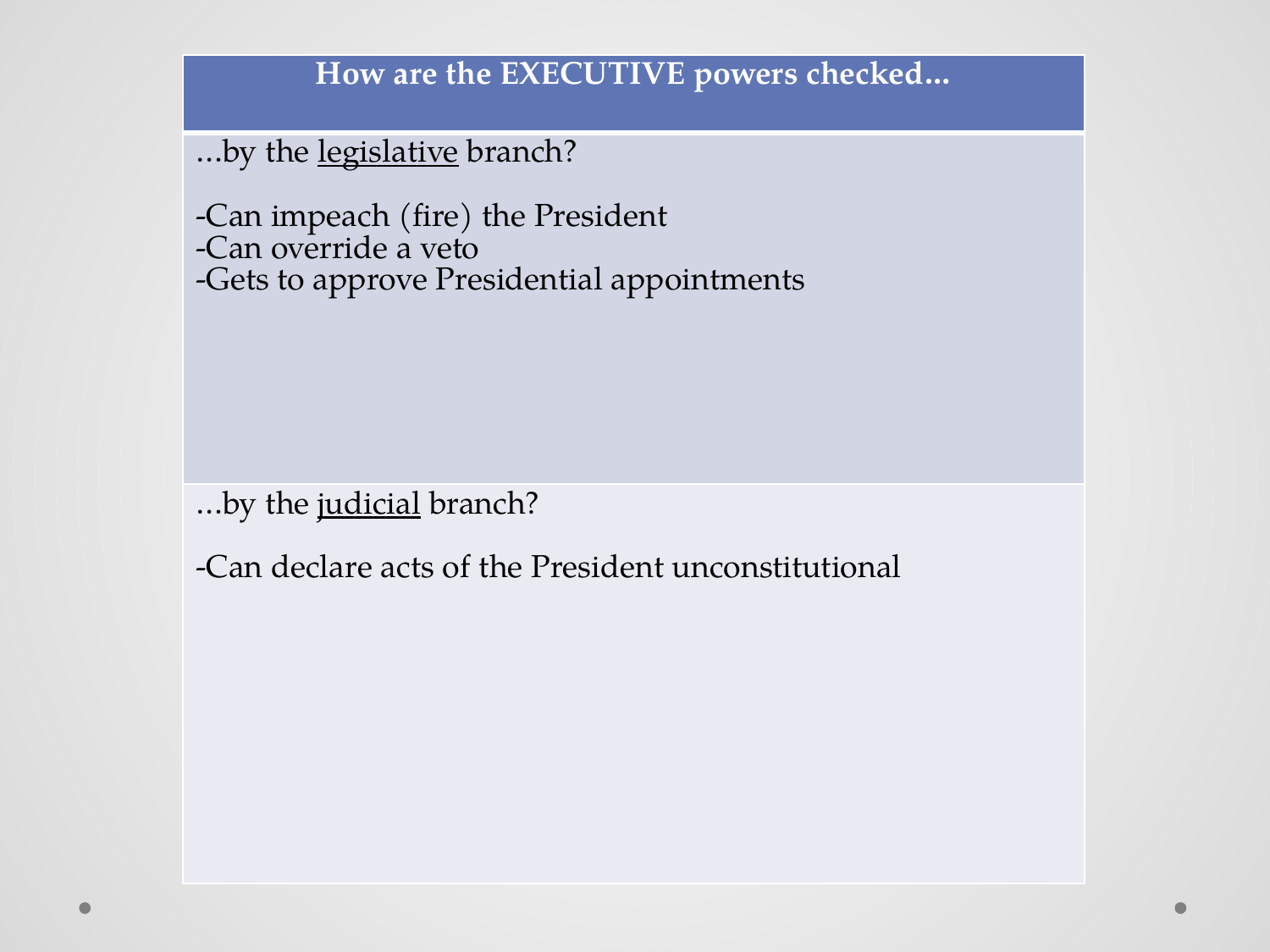

| How are the EXECUTIVE powers checked… |
| --- |
| …by the legislative branch? -Can impeach (fire) the President -Can override a veto -Gets to approve Presidential appointments |
| …by the judicial branch? -Can declare acts of the President unconstitutional |